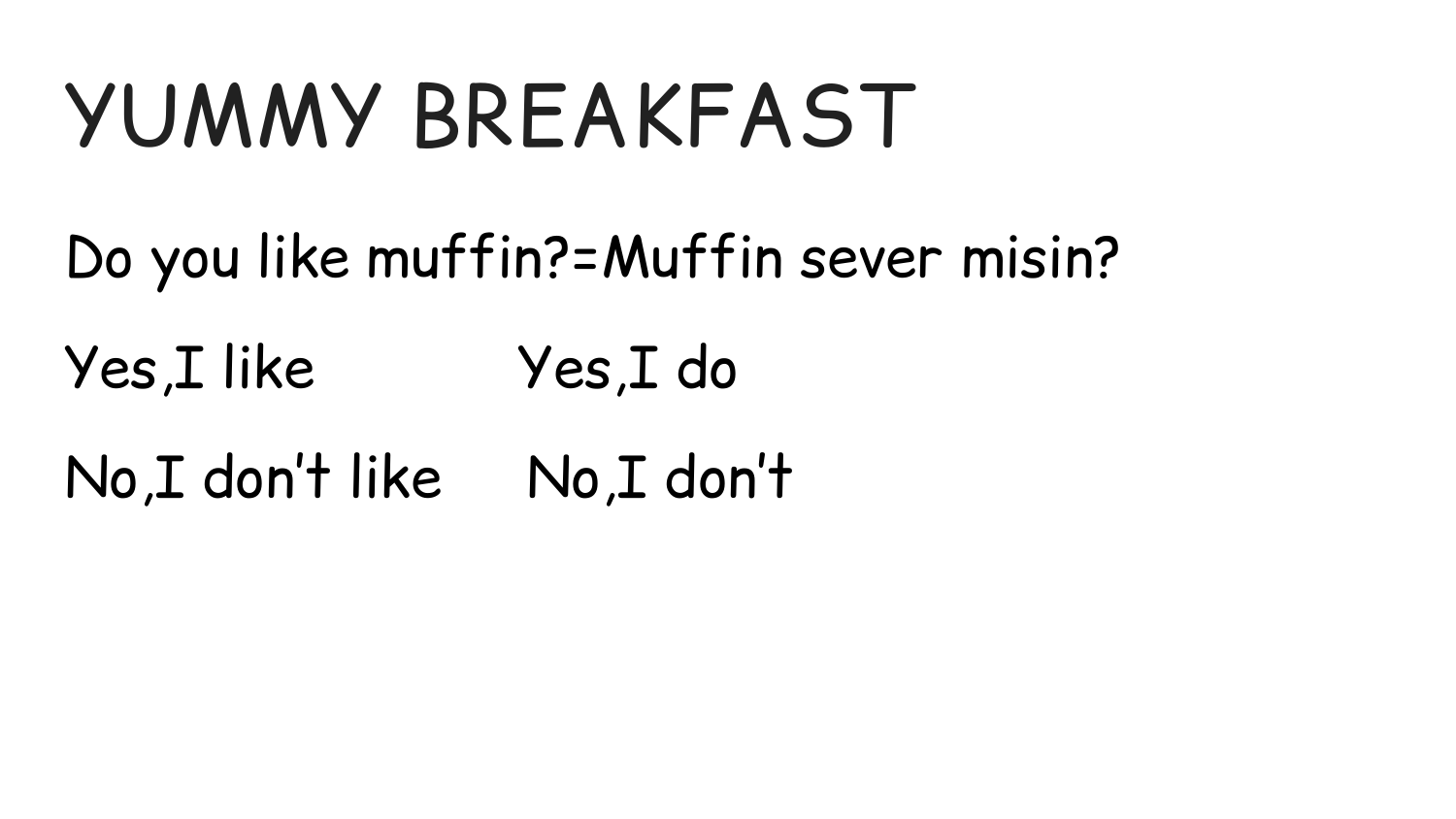

# YUMMY BREAKFAST
Do you like muffin?=Muffin sever misin?
Yes,I like            Yes,I do
No,I don’t like     No,I don’t